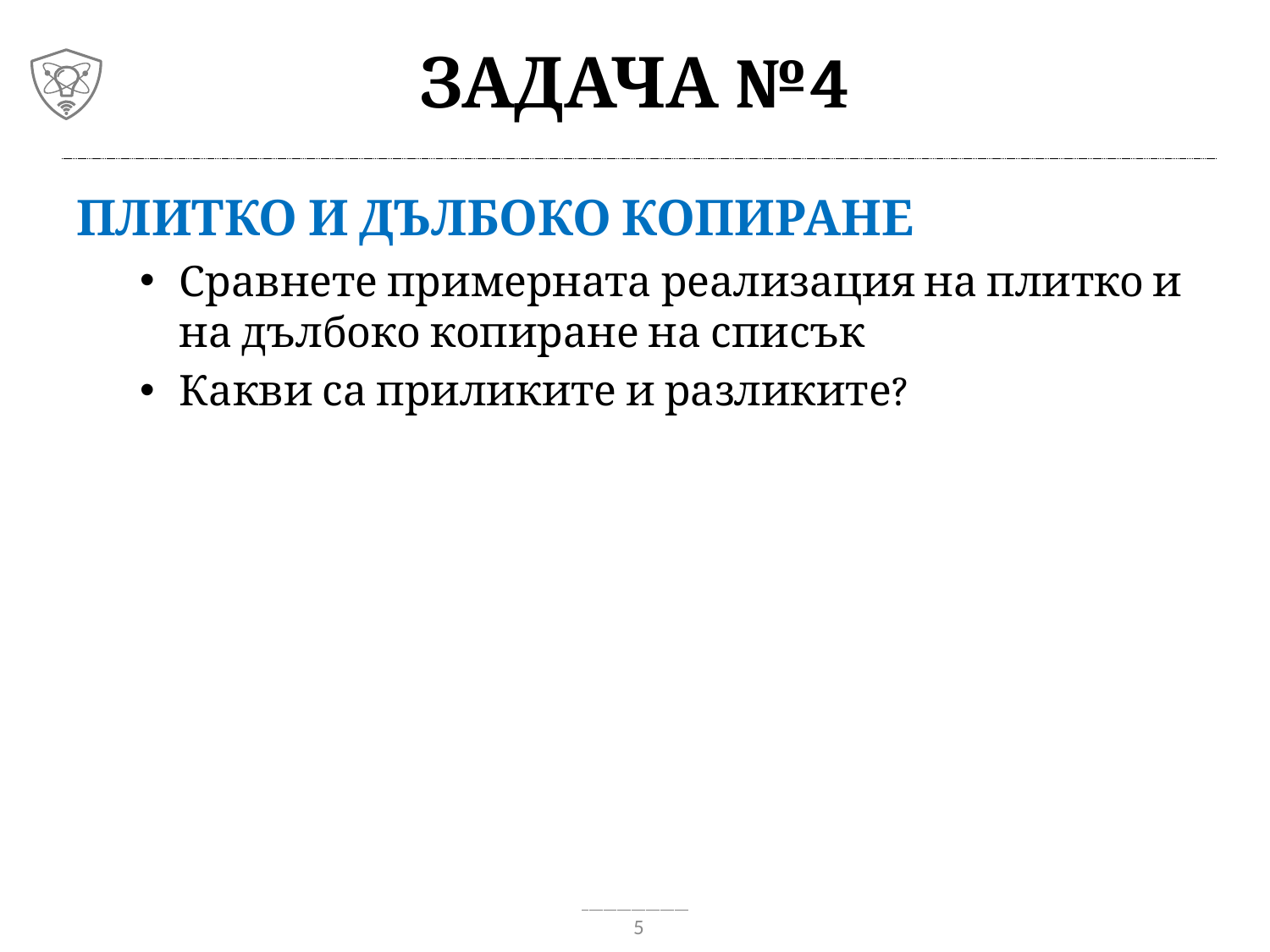

# Задача №4
Плитко и дълбоко копиране
Сравнете примерната реализация на плитко и на дълбоко копиране на списък
Какви са приликите и разликите?
5